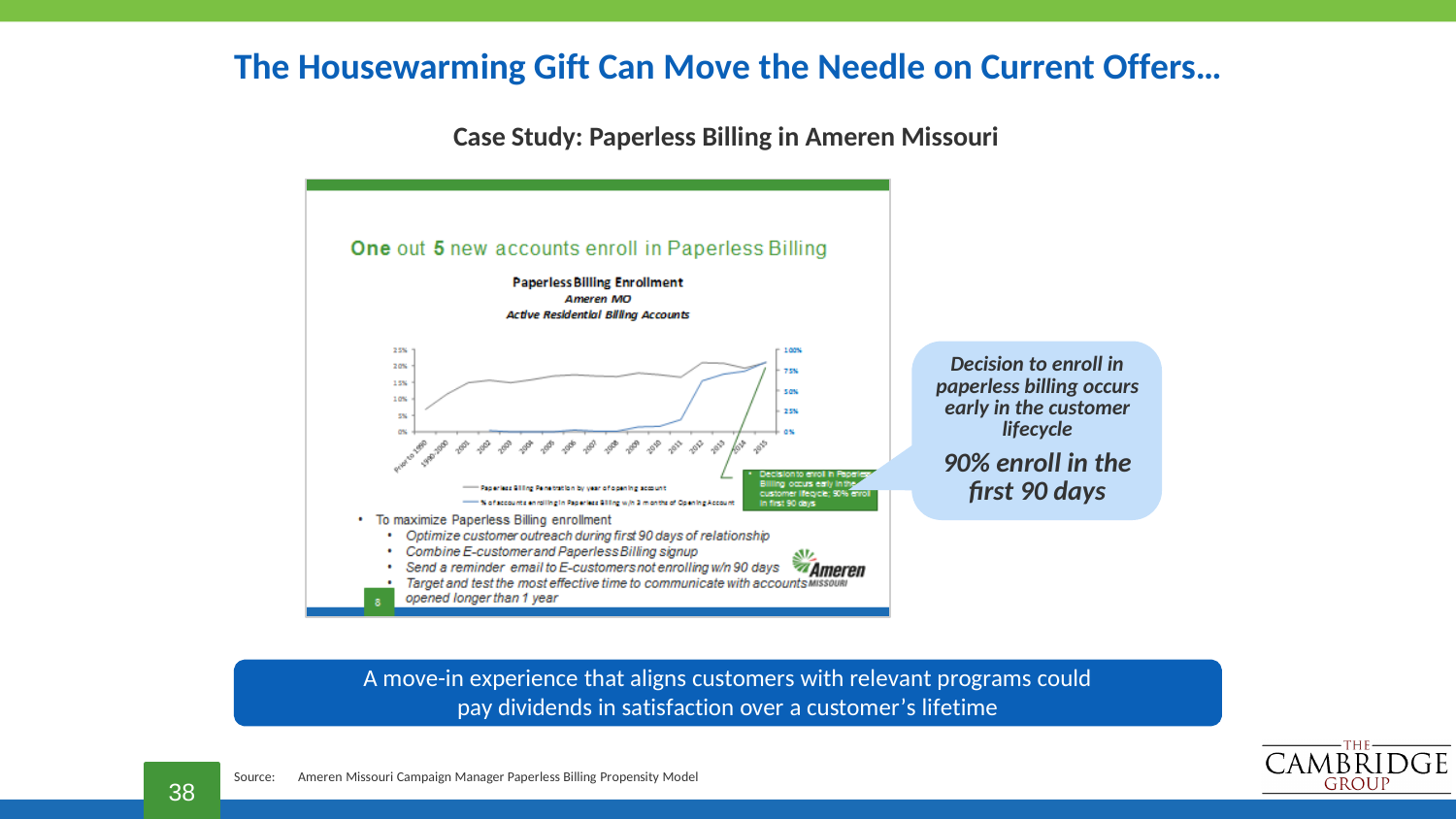

# The Housewarming Gift Can Move the Needle on Current Offers…
Case Study: Paperless Billing in Ameren Missouri

Decision to enroll in paperless billing occurs early in the customer lifecycle
90% enroll in the first 90 days

A move-in experience that aligns customers with relevant programs could
pay dividends in satisfaction over a customer’s lifetime
38
Source:
Ameren Missouri Campaign Manager Paperless Billing Propensity Model